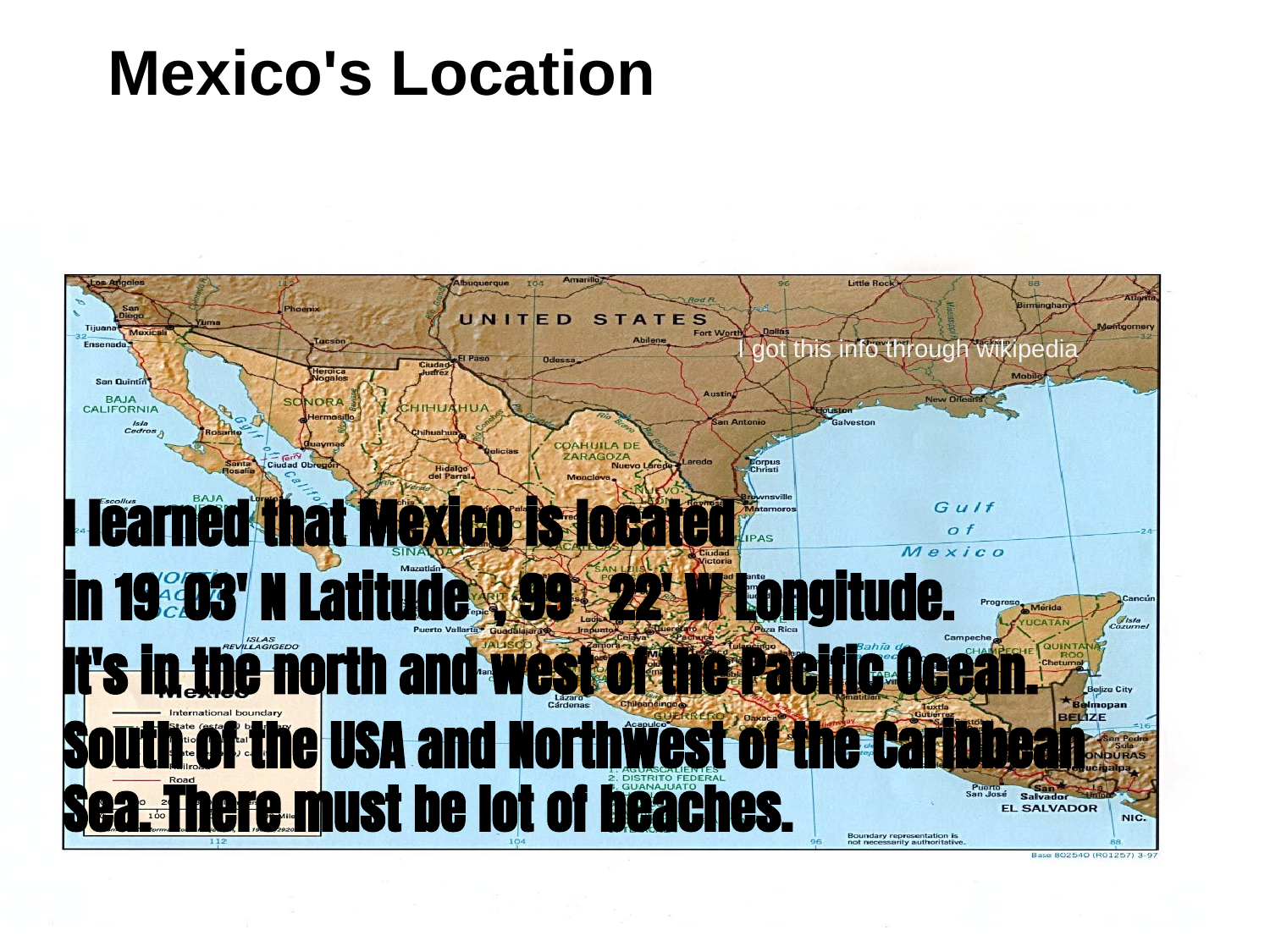

# Mexico's Location

I learned that Mexico is located
in 19  03' N Latitude  , 99   22' W Longitude.
It's in the north and west of the Pacific Ocean.
South of the USA and Northwest of the Caribbean Sea. There must be lot of beaches.

I got this info through wikipedia